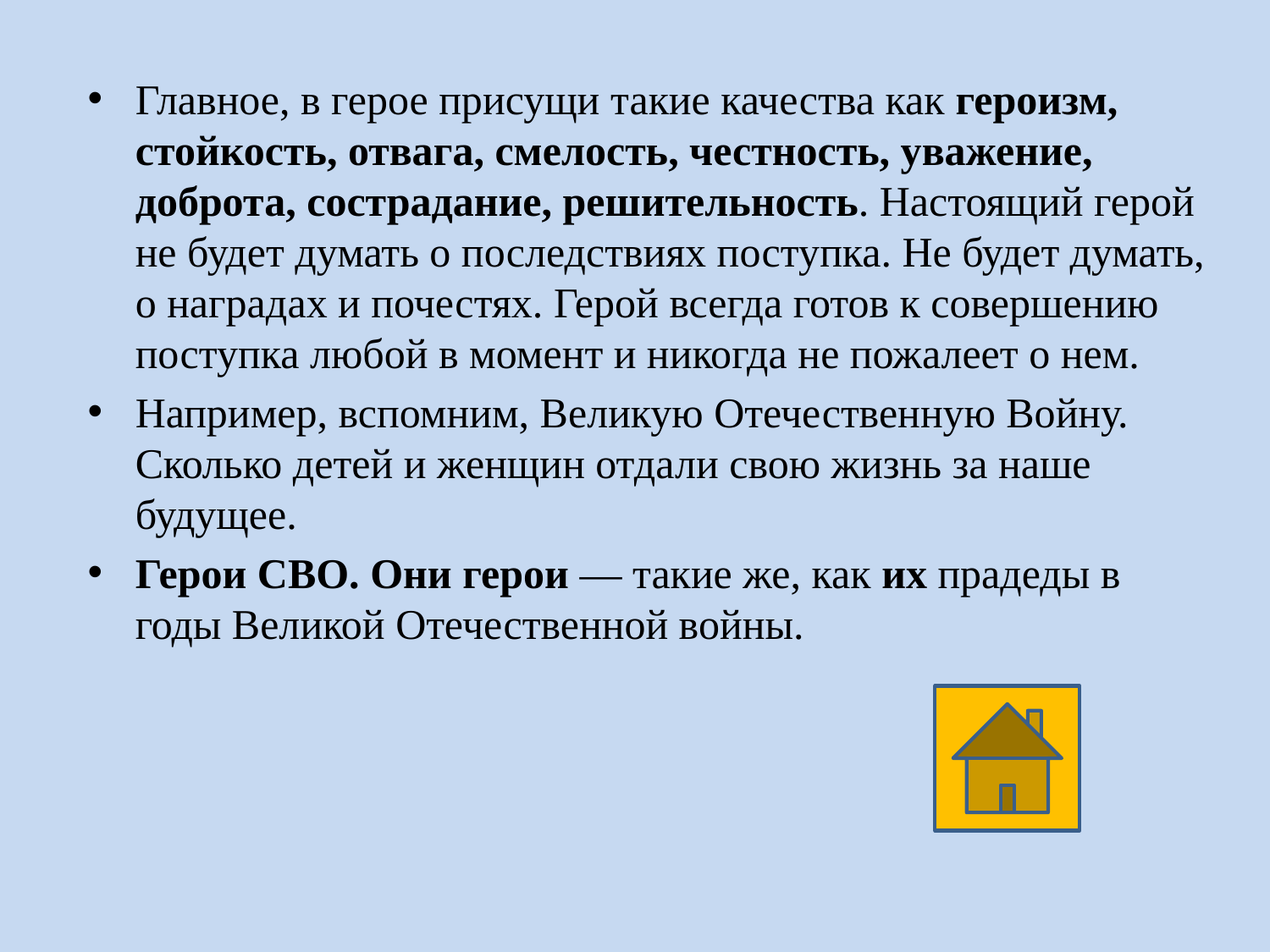

Главное, в герое присущи такие качества как героизм, стойкость, отвага, смелость, честность, уважение, доброта, сострадание, решительность. Настоящий герой не будет думать о последствиях поступка. Не будет думать, о наградах и почестях. Герой всегда готов к совершению поступка любой в момент и никогда не пожалеет о нем.
Например, вспомним, Великую Отечественную Войну. Сколько детей и женщин отдали свою жизнь за наше будущее.
Герои СВО. Они герои — такие же, как их прадеды в годы Великой Отечественной войны.